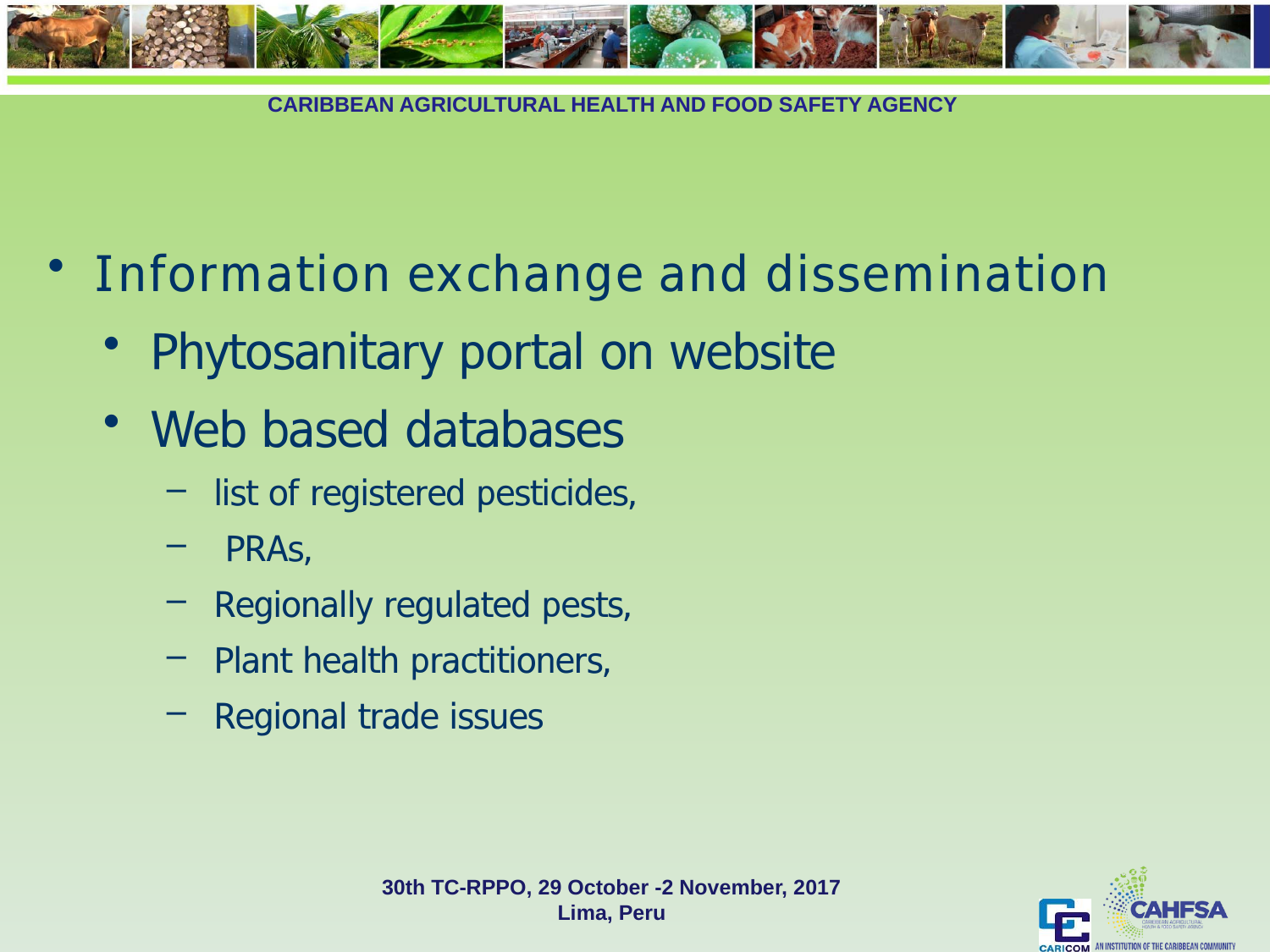

Information exchange and dissemination
Phytosanitary portal on website
Web based databases
list of registered pesticides,
 PRAs,
Regionally regulated pests,
Plant health practitioners,
Regional trade issues